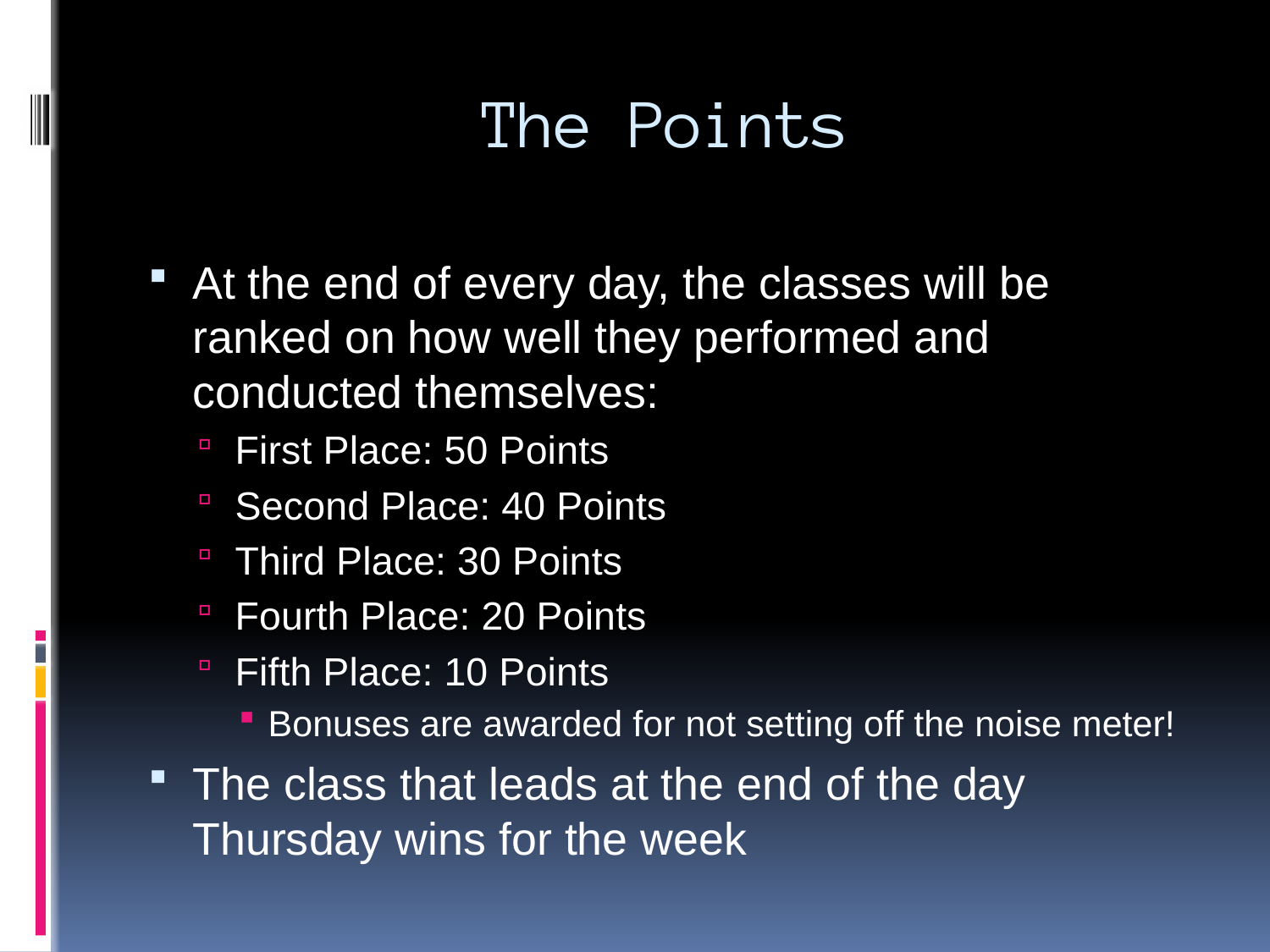

# The Points
At the end of every day, the classes will be ranked on how well they performed and conducted themselves:
First Place: 50 Points
Second Place: 40 Points
Third Place: 30 Points
Fourth Place: 20 Points
Fifth Place: 10 Points
Bonuses are awarded for not setting off the noise meter!
The class that leads at the end of the day Thursday wins for the week